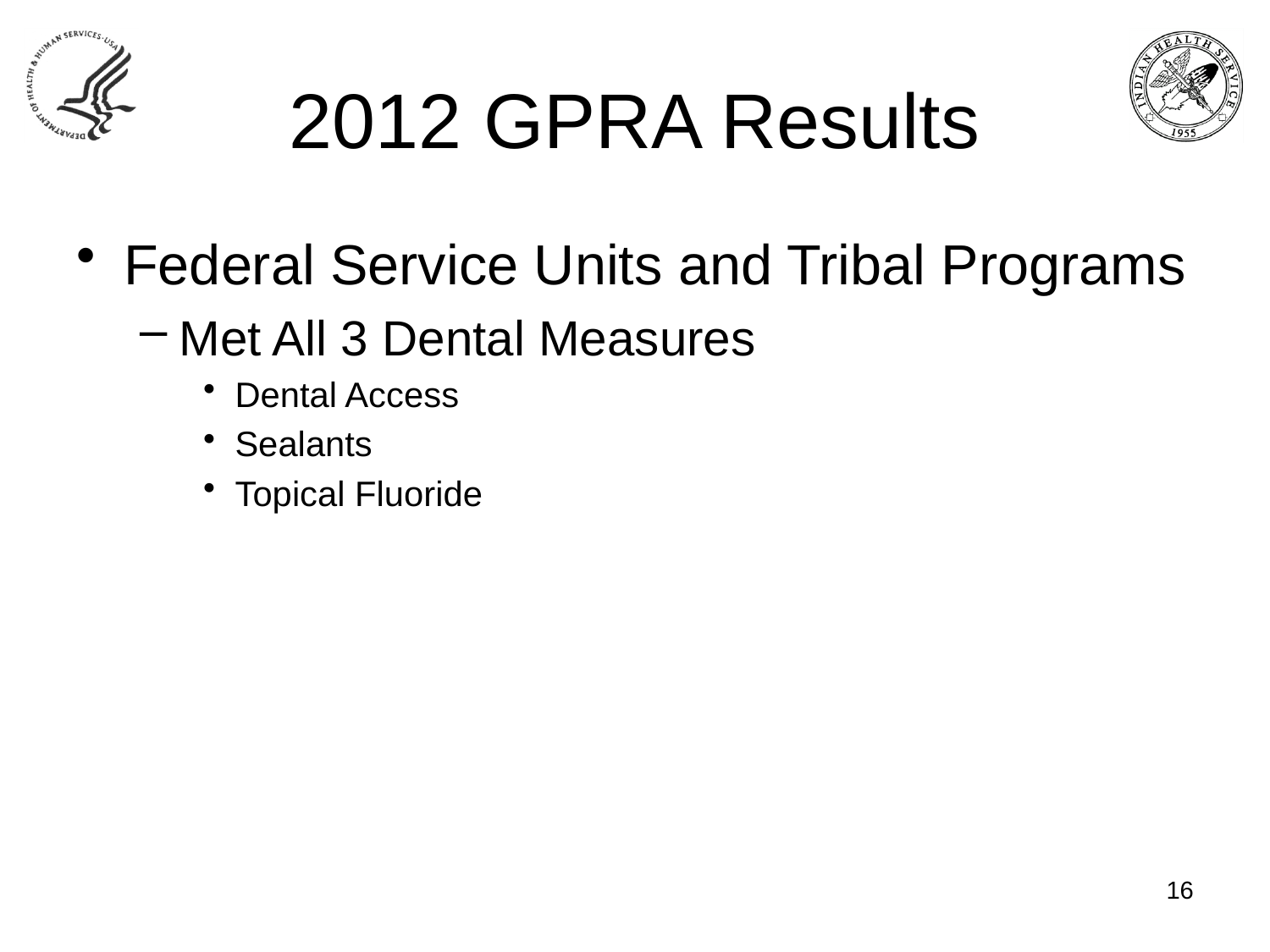

# 2012 GPRA Results
Federal Service Units and Tribal Programs
Met All 3 Dental Measures
Dental Access
Sealants
Topical Fluoride

16